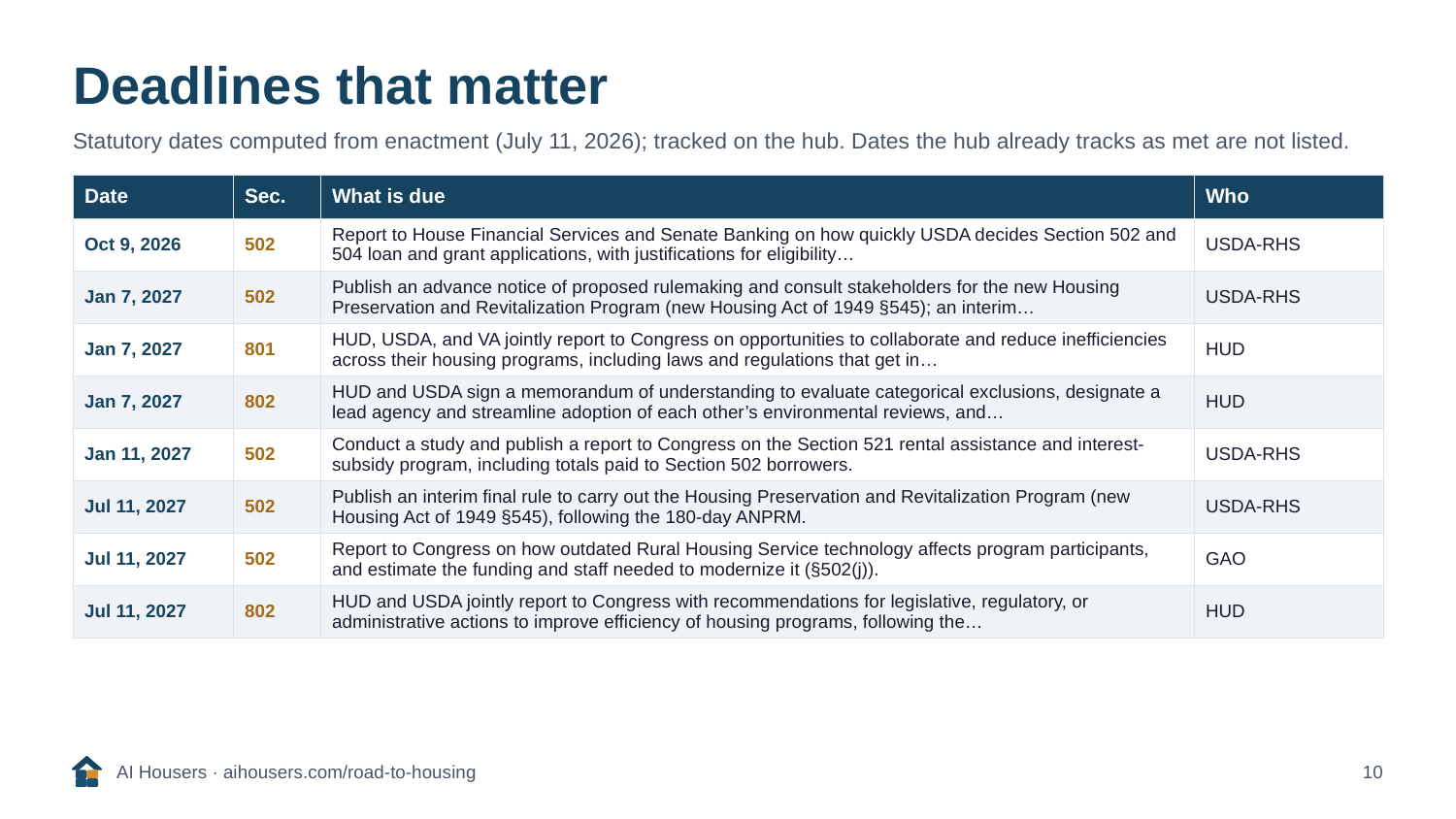

Deadlines that matter
Statutory dates computed from enactment (July 11, 2026); tracked on the hub. Dates the hub already tracks as met are not listed.
| Date | Sec. | What is due | Who |
| --- | --- | --- | --- |
| Oct 9, 2026 | 502 | Report to House Financial Services and Senate Banking on how quickly USDA decides Section 502 and 504 loan and grant applications, with justifications for eligibility… | USDA-RHS |
| Jan 7, 2027 | 502 | Publish an advance notice of proposed rulemaking and consult stakeholders for the new Housing Preservation and Revitalization Program (new Housing Act of 1949 §545); an interim… | USDA-RHS |
| Jan 7, 2027 | 801 | HUD, USDA, and VA jointly report to Congress on opportunities to collaborate and reduce inefficiencies across their housing programs, including laws and regulations that get in… | HUD |
| Jan 7, 2027 | 802 | HUD and USDA sign a memorandum of understanding to evaluate categorical exclusions, designate a lead agency and streamline adoption of each other’s environmental reviews, and… | HUD |
| Jan 11, 2027 | 502 | Conduct a study and publish a report to Congress on the Section 521 rental assistance and interest-subsidy program, including totals paid to Section 502 borrowers. | USDA-RHS |
| Jul 11, 2027 | 502 | Publish an interim final rule to carry out the Housing Preservation and Revitalization Program (new Housing Act of 1949 §545), following the 180-day ANPRM. | USDA-RHS |
| Jul 11, 2027 | 502 | Report to Congress on how outdated Rural Housing Service technology affects program participants, and estimate the funding and staff needed to modernize it (§502(j)). | GAO |
| Jul 11, 2027 | 802 | HUD and USDA jointly report to Congress with recommendations for legislative, regulatory, or administrative actions to improve efficiency of housing programs, following the… | HUD |
AI Housers · aihousers.com/road-to-housing
10